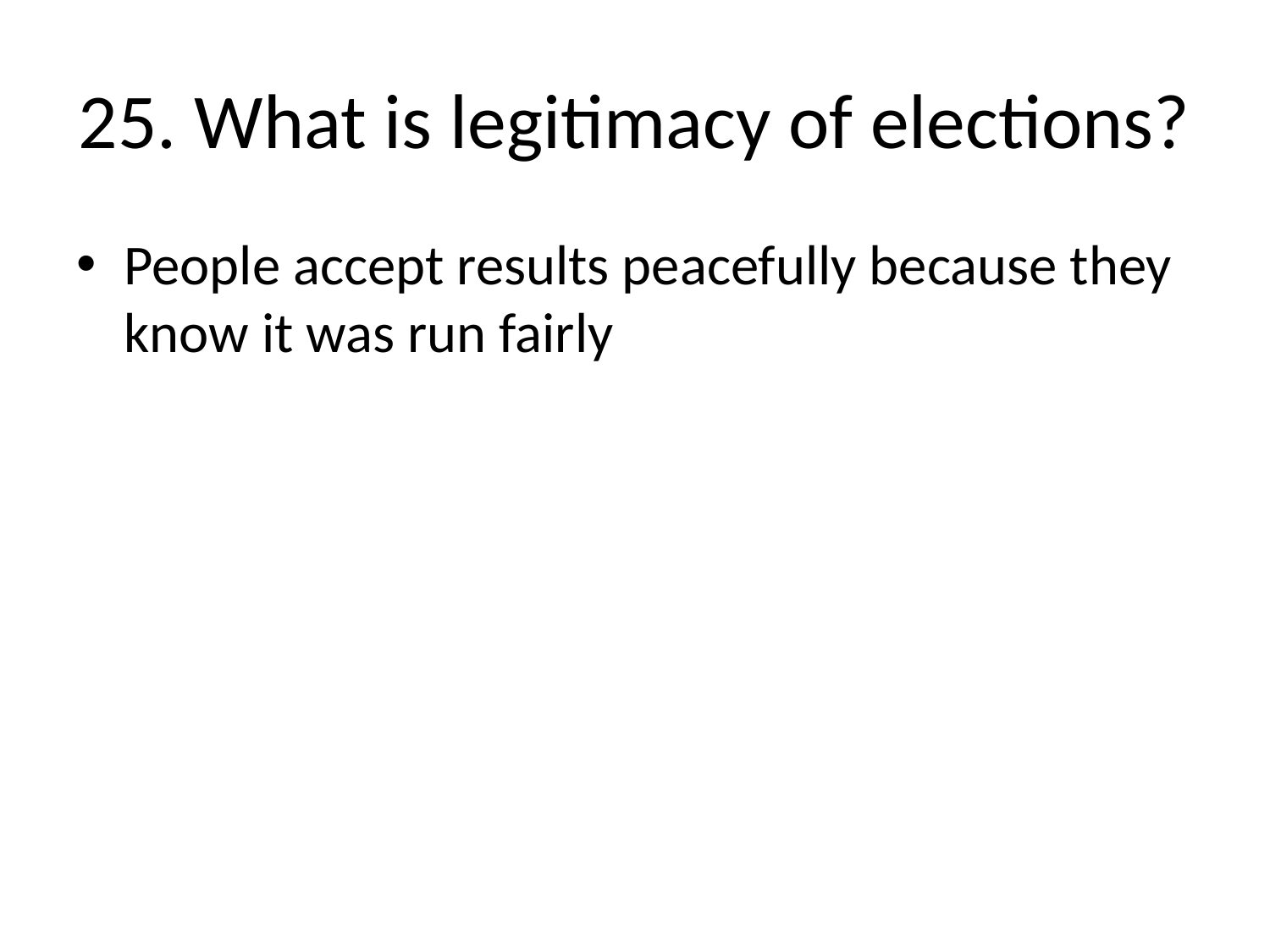

# 25. What is legitimacy of elections?
People accept results peacefully because they know it was run fairly